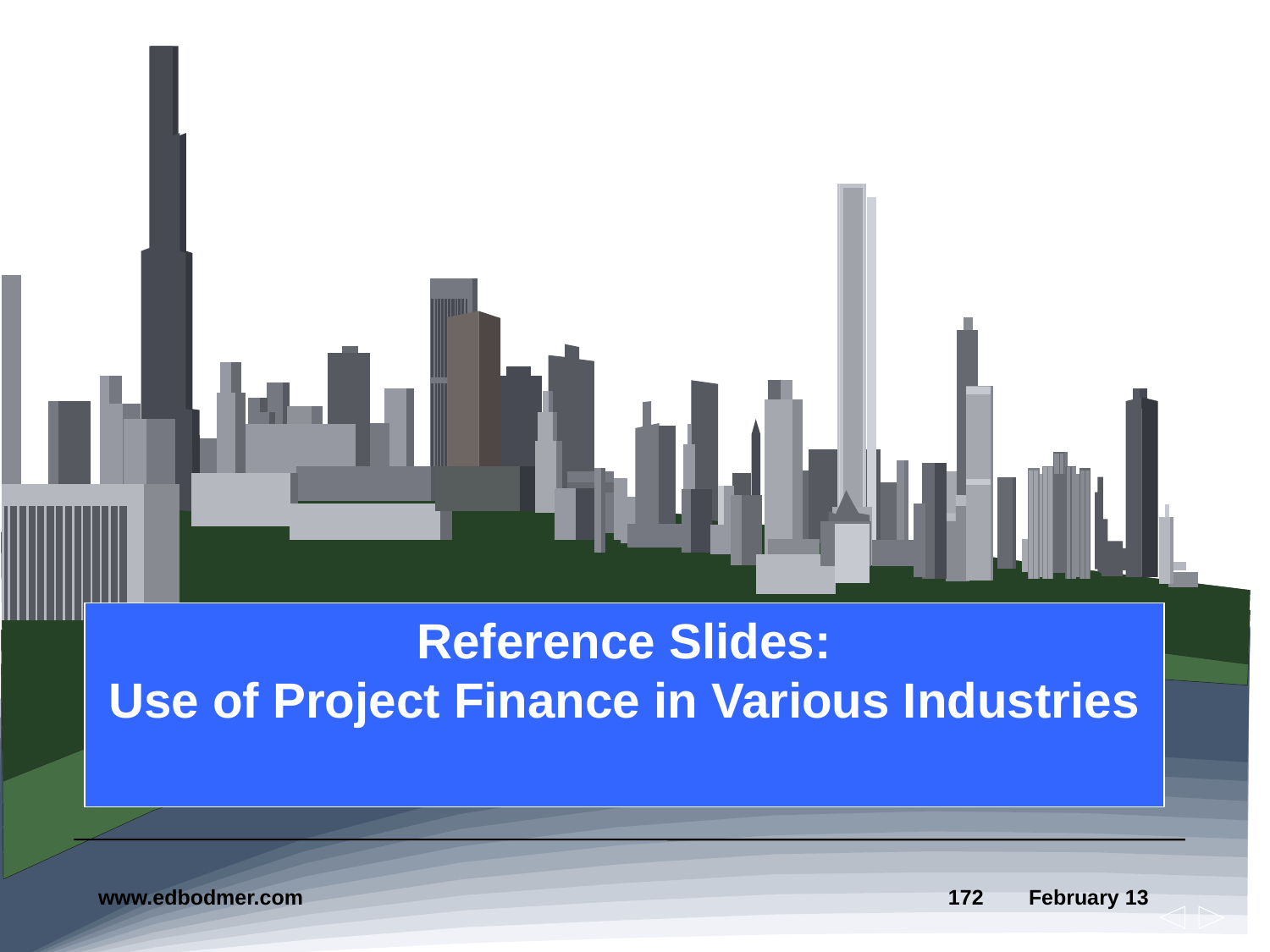

# Reference Slides: Use of Project Finance in Various Industries